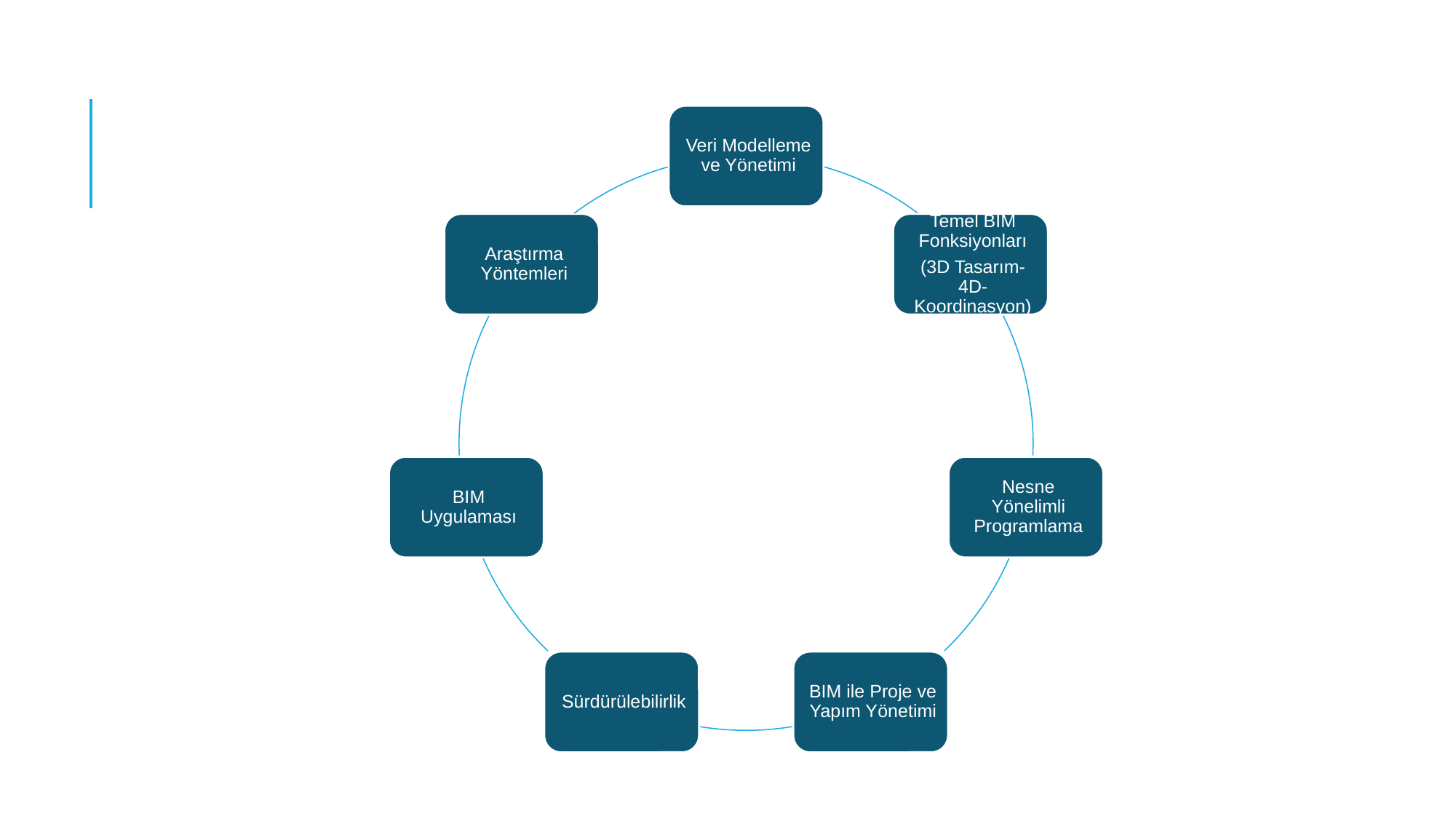

Veri Modelleme ve Yönetimi
Temel BIM Fonksiyonları
(3D Tasarım-4D-Koordinasyon)
Nesne Yönelimli Programlama
BIM ile Proje ve Yapım Yönetimi
Sürdürülebilirlik
BIM Uygulaması
Araştırma Yöntemleri